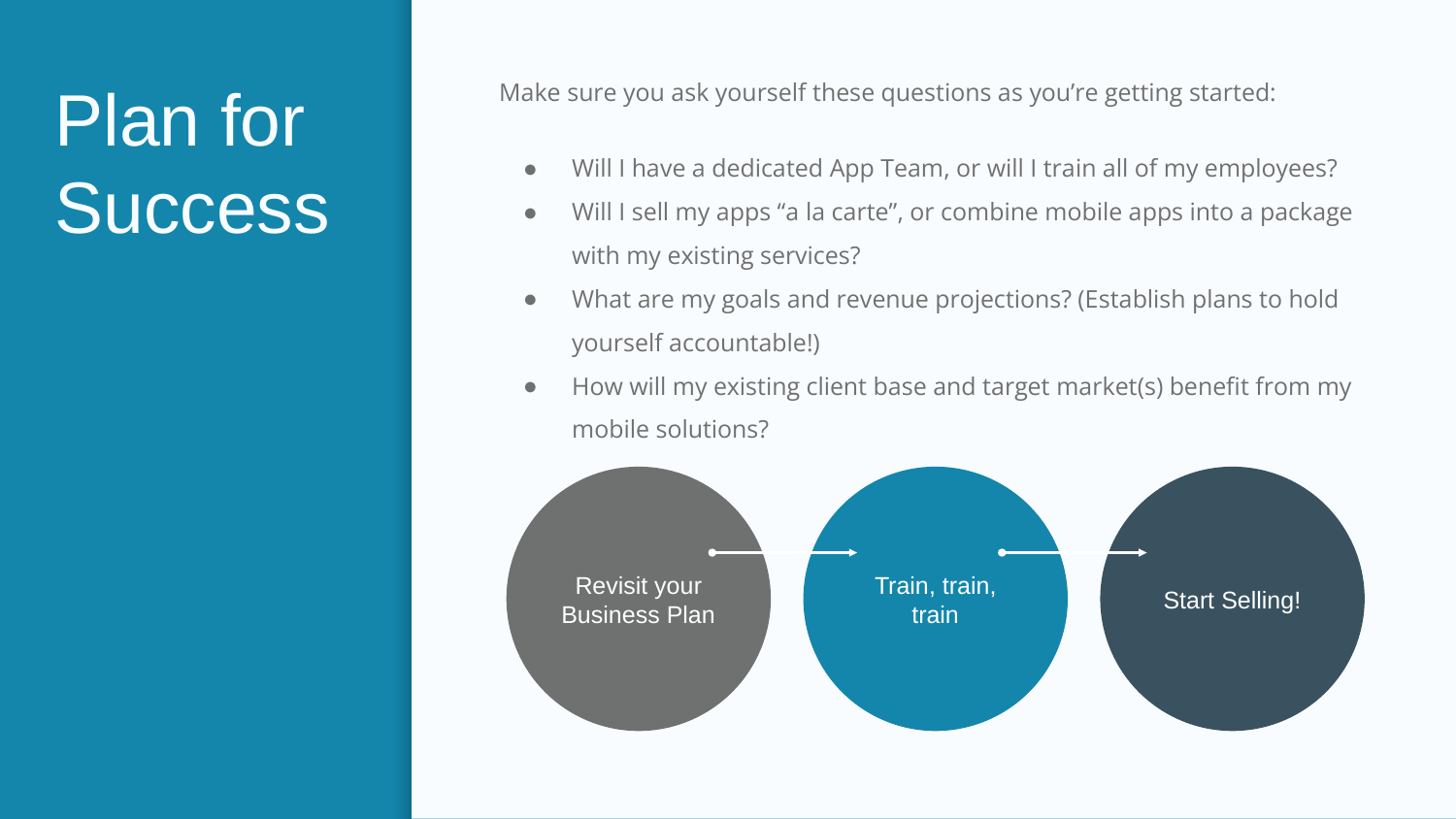

# Plan for Success
Make sure you ask yourself these questions as you’re getting started:
Will I have a dedicated App Team, or will I train all of my employees?
Will I sell my apps “a la carte”, or combine mobile apps into a package with my existing services?
What are my goals and revenue projections? (Establish plans to hold yourself accountable!)
How will my existing client base and target market(s) benefit from my mobile solutions?

Revisit your Business Plan
Train, train, train
Start Selling!